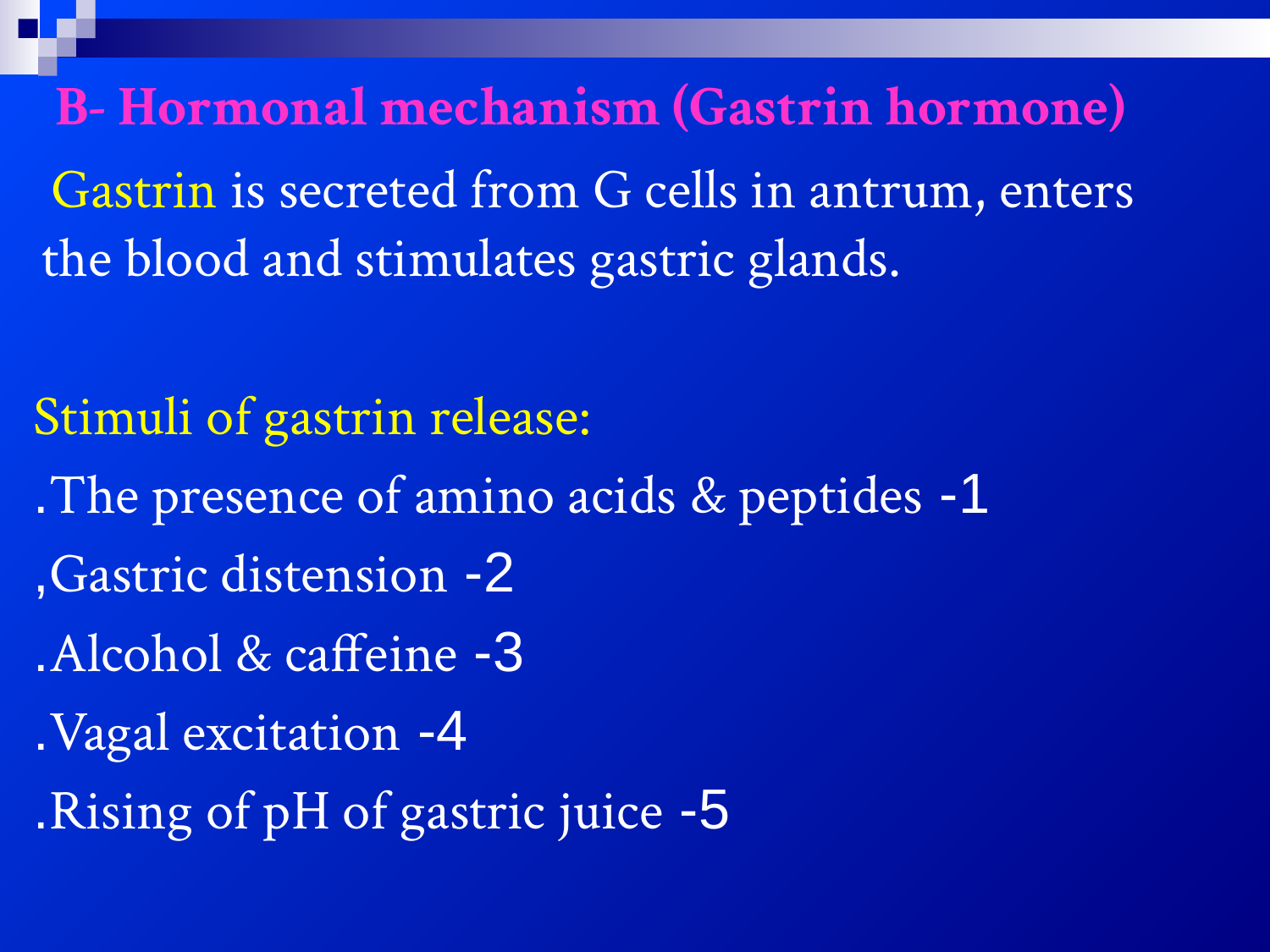

# B- Hormonal mechanism (Gastrin hormone)
 Gastrin is secreted from G cells in antrum, enters the blood and stimulates gastric glands.

Stimuli of gastrin release:
1- The presence of amino acids & peptides.
2- Gastric distension,
3- Alcohol & caffeine.
4- Vagal excitation.
5- Rising of pH of gastric juice.